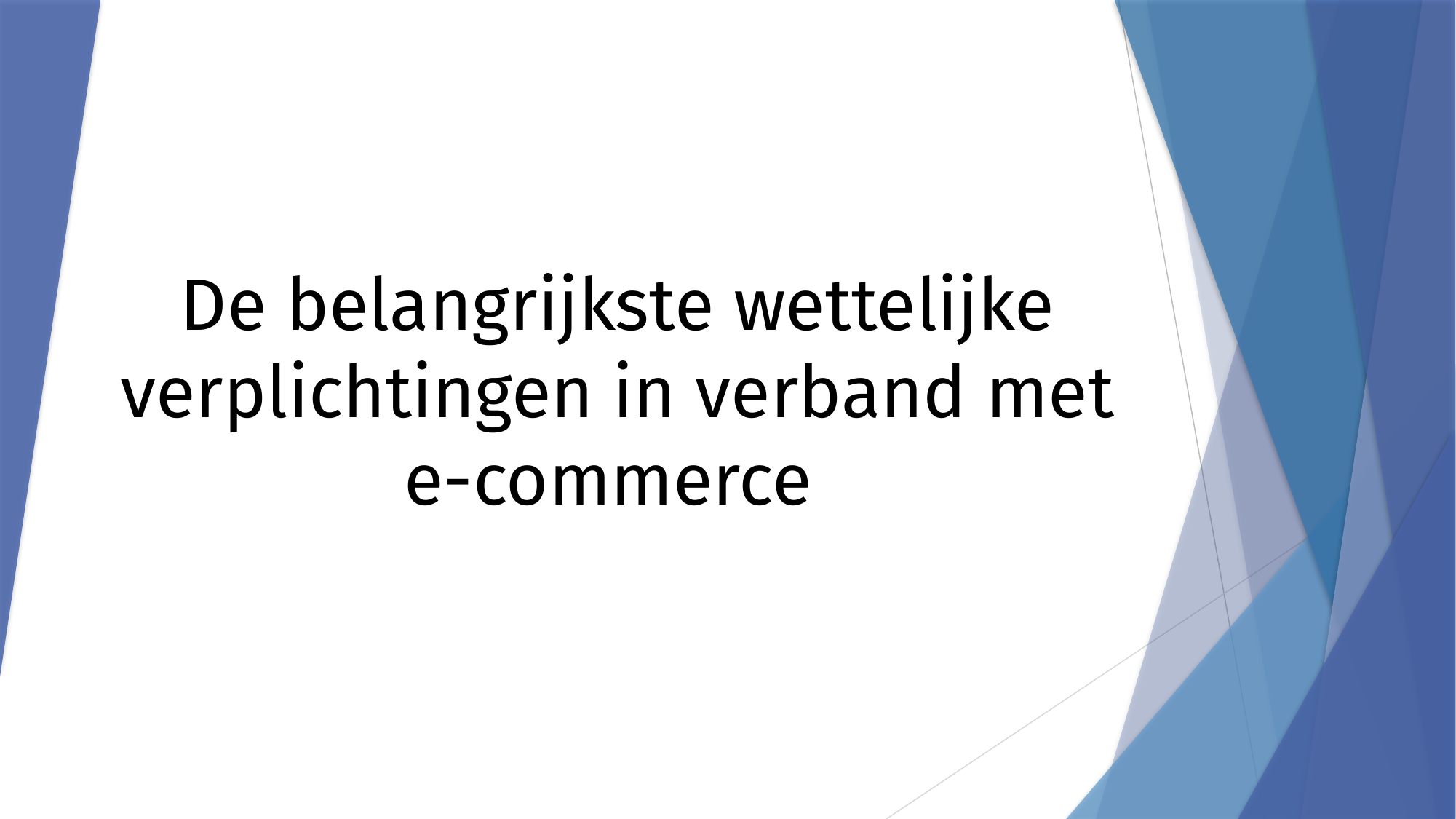

De belangrijkste wettelijke verplichtingen in verband met e-commerce